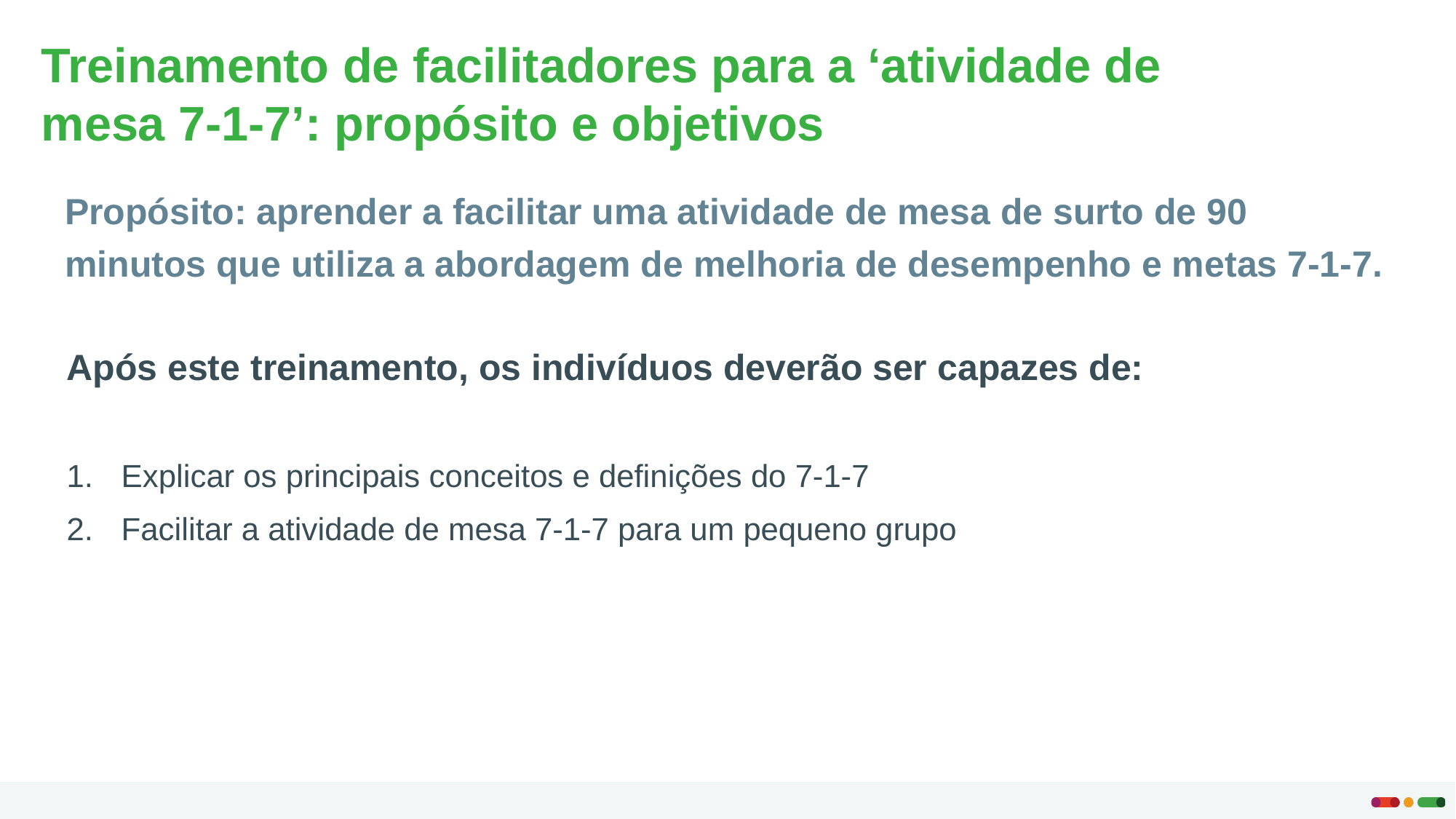

# Treinamento de facilitadores para a ‘atividade de mesa 7-1-7’: propósito e objetivos
Propósito: aprender a facilitar uma atividade de mesa de surto de 90 minutos que utiliza a abordagem de melhoria de desempenho e metas 7-1-7.
Após este treinamento, os indivíduos deverão ser capazes de:
Explicar os principais conceitos e definições do 7-1-7
Facilitar a atividade de mesa 7-1-7 para um pequeno grupo